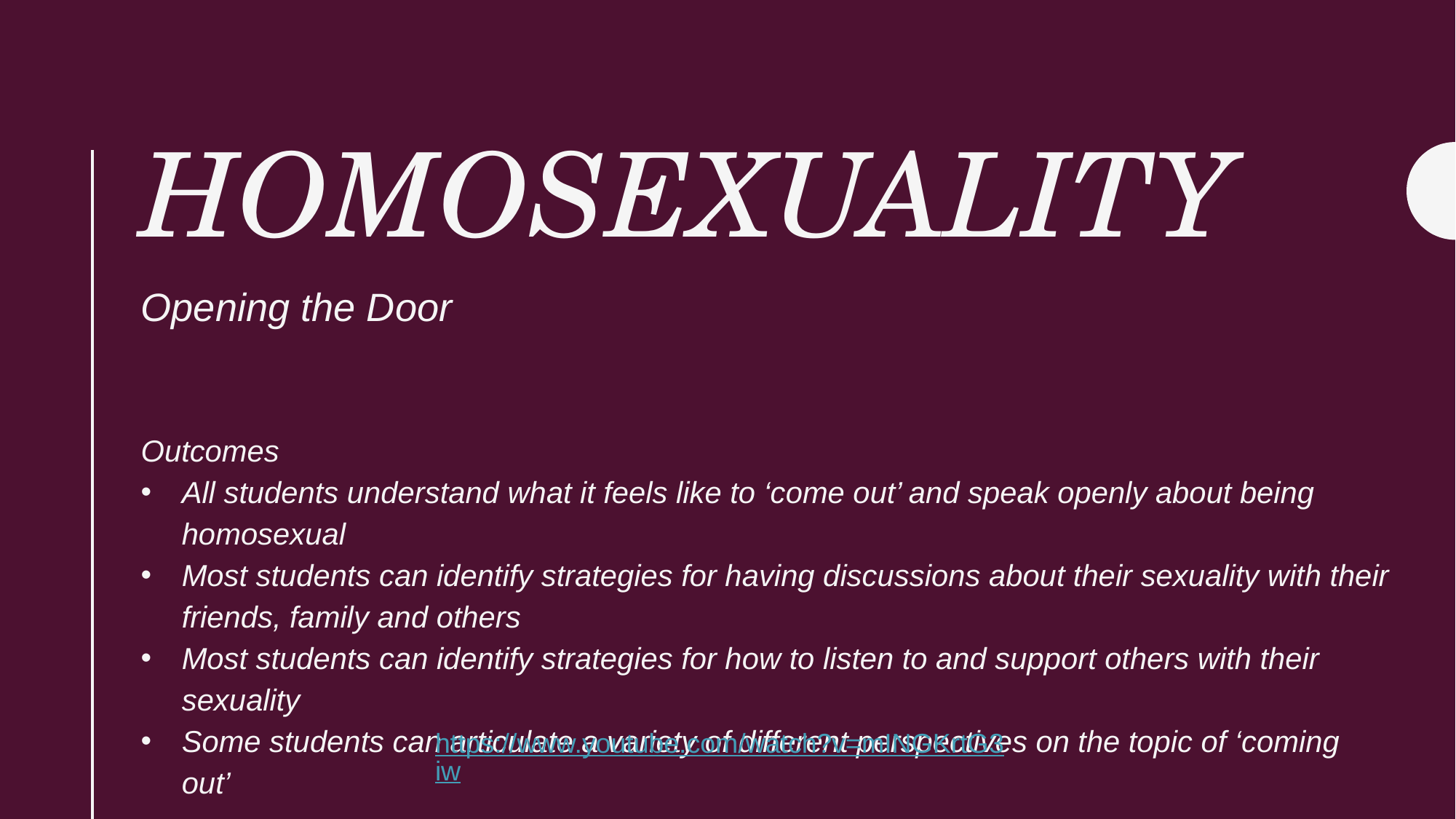

# HOMOSEXUALITY
Opening the Door
Outcomes
All students understand what it feels like to ‘come out’ and speak openly about being homosexual
Most students can identify strategies for having discussions about their sexuality with their friends, family and others
Most students can identify strategies for how to listen to and support others with their sexuality
Some students can articulate a variety of different perspectives on the topic of ‘coming out’

https://www.youtube.com/watch?v=mINGKrtG3iw